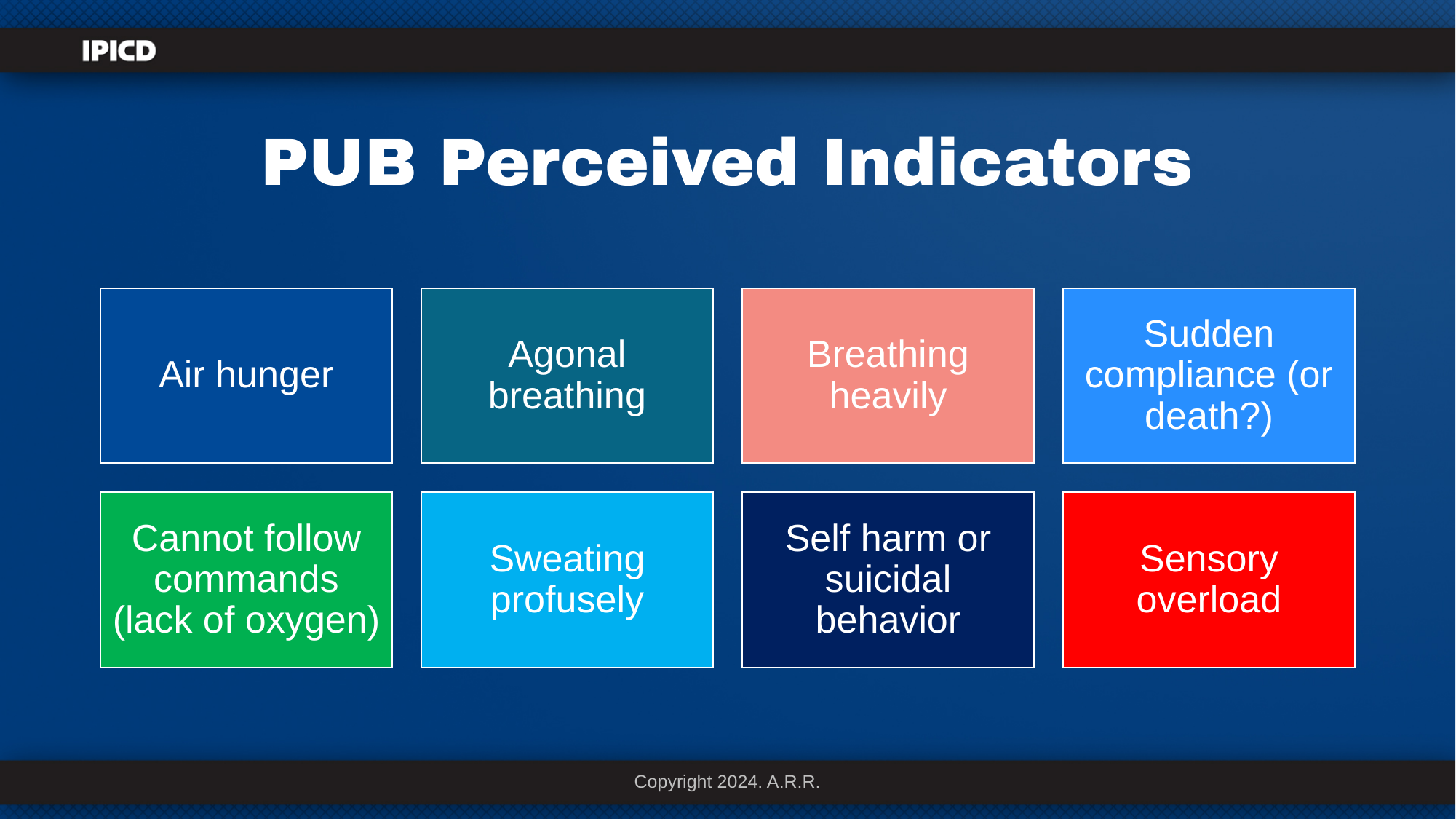

# PUB Perceived Indicators
Air hunger
Agonal breathing
Breathing heavily
Sudden compliance (or death?)
Cannot follow commands (lack of oxygen)
Sweating profusely
Self harm or suicidal behavior
Sensory overload